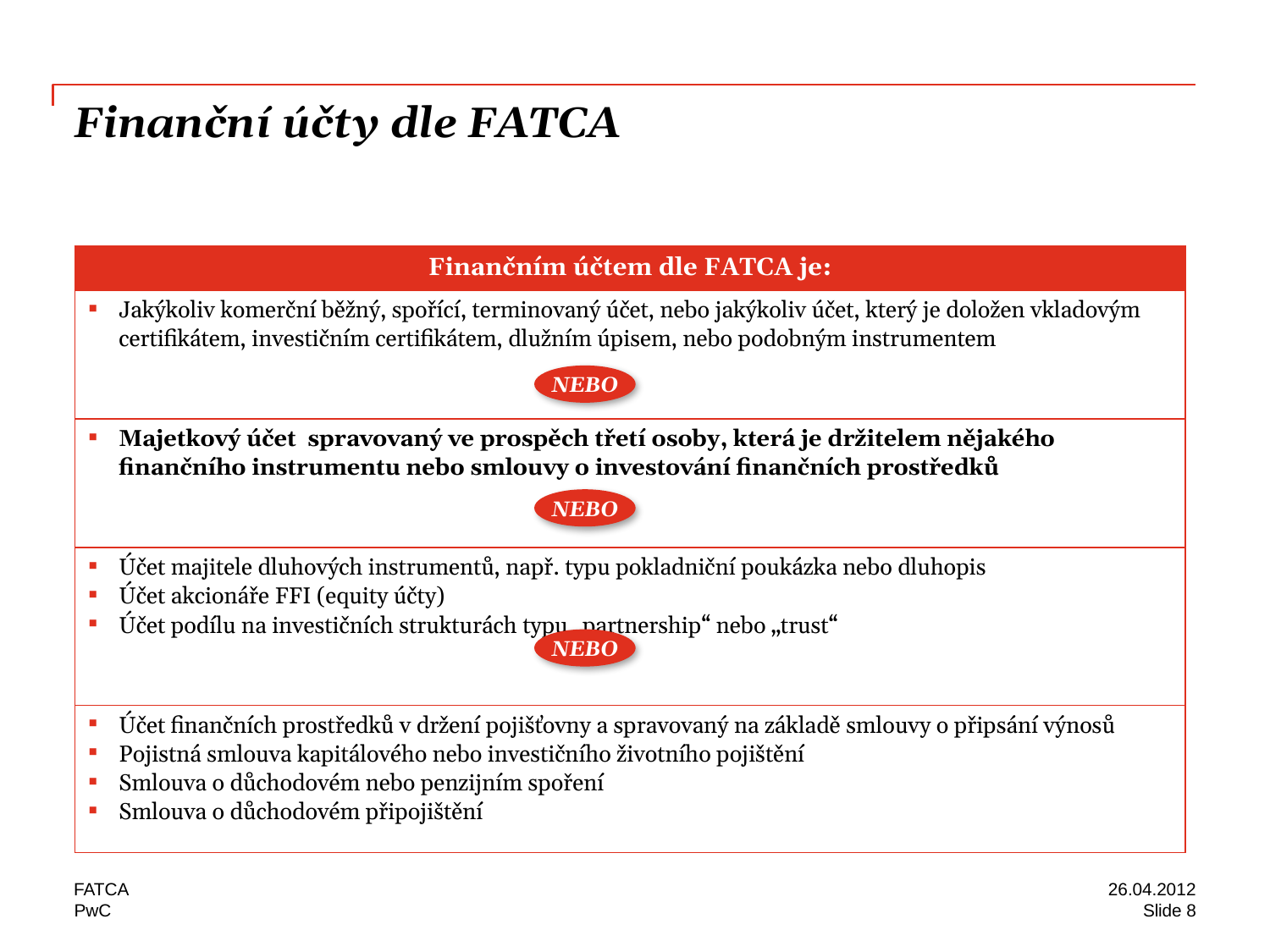

# Finanční účty dle FATCA
| Finančním účtem dle FATCA je: |
| --- |
| Jakýkoliv komerční běžný, spořící, terminovaný účet, nebo jakýkoliv účet, který je doložen vkladovým certifikátem, investičním certifikátem, dlužním úpisem, nebo podobným instrumentem |
| Majetkový účet spravovaný ve prospěch třetí osoby, která je držitelem nějakého finančního instrumentu nebo smlouvy o investování finančních prostředků |
| Účet majitele dluhových instrumentů, např. typu pokladniční poukázka nebo dluhopis Účet akcionáře FFI (equity účty) Účet podílu na investičních strukturách typu „partnership“ nebo „trust“ |
| Účet finančních prostředků v držení pojišťovny a spravovaný na základě smlouvy o připsání výnosů Pojistná smlouva kapitálového nebo investičního životního pojištění Smlouva o důchodovém nebo penzijním spoření Smlouva o důchodovém připojištění |
NEBO
NEBO
NEBO
FATCA
26.04.2012
Slide 8